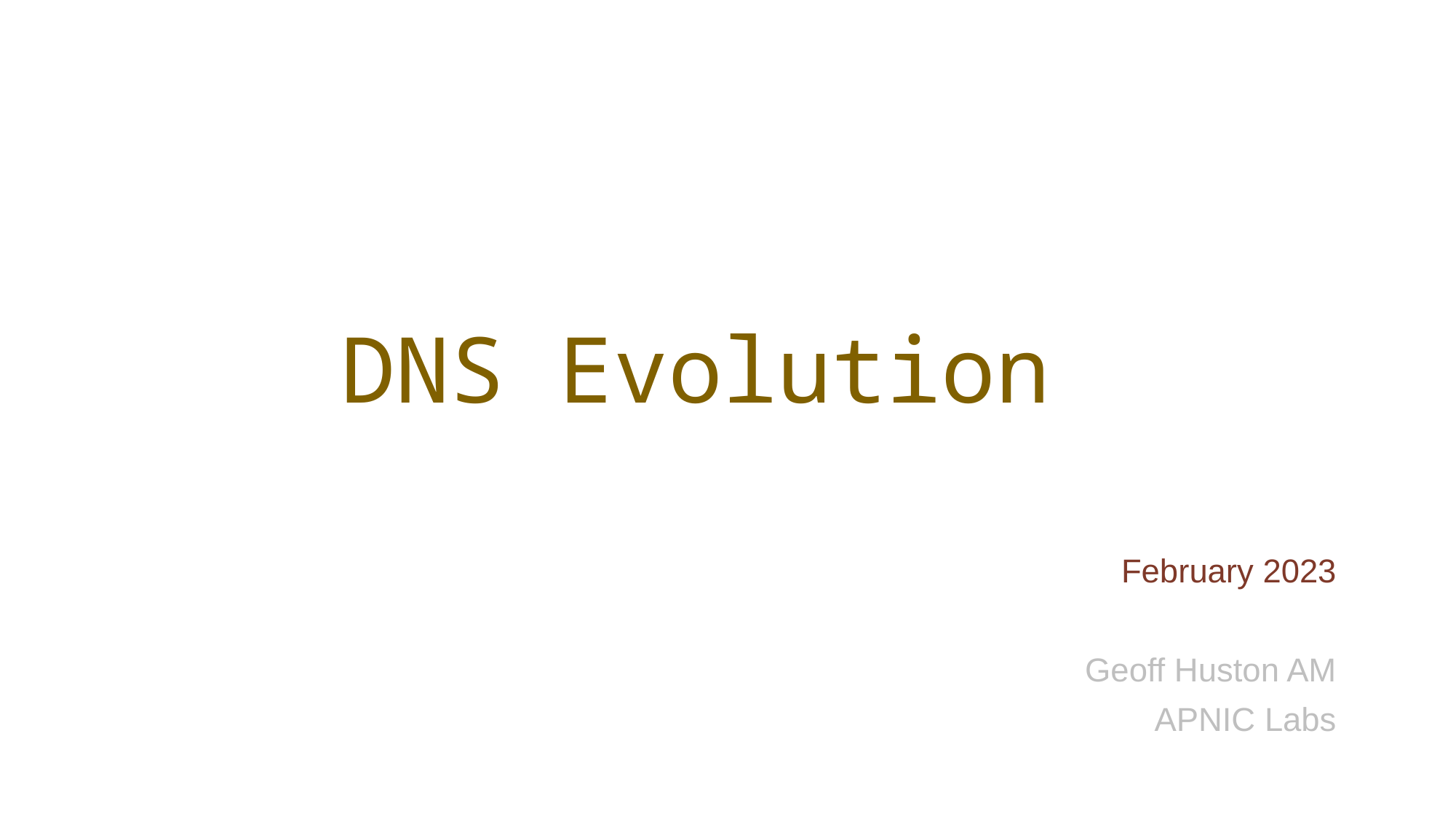

# DNS Evolution
February 2023

Geoff Huston AM
APNIC Labs